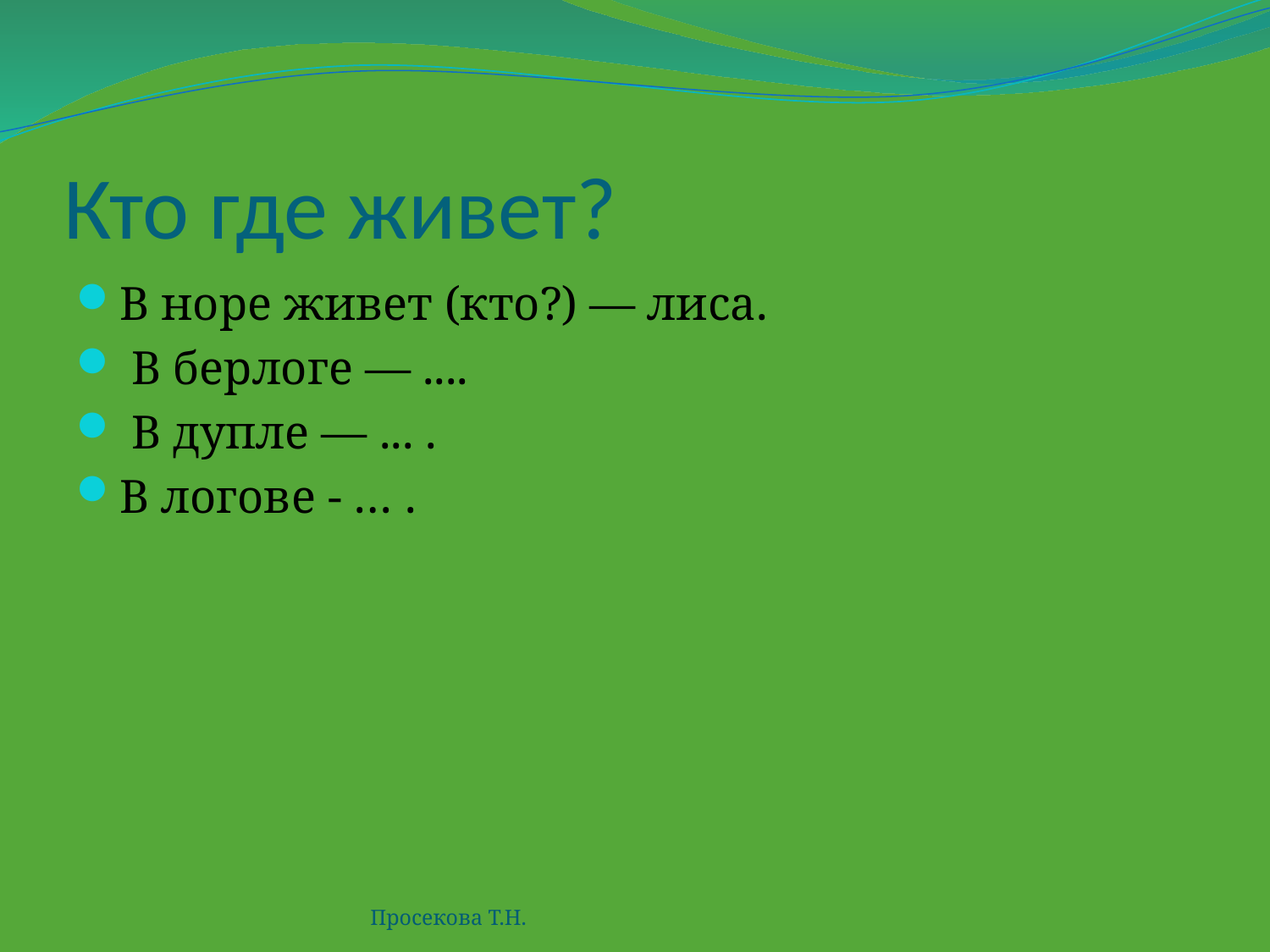

# Кто где живет?
В норе живет (кто?) — лиса.
 В берлоге — ....
 В дупле — ... .
В логове - … .

Просекова Т.Н.